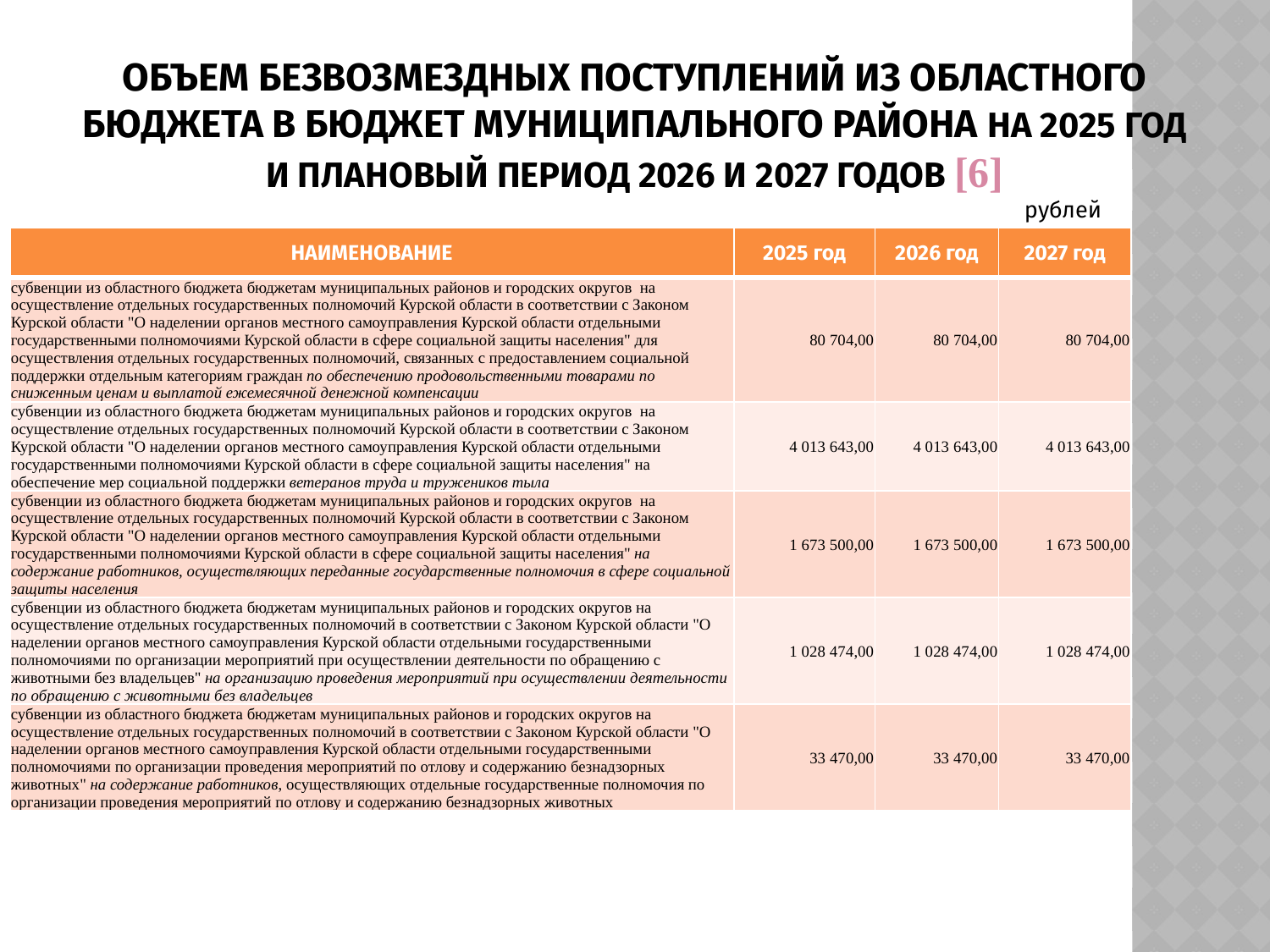

# ОБЪЕМ БЕЗВОЗМЕЗДНЫХ ПОСТУПЛЕНИЙ ИЗ ОБЛАСТНОГО БЮДЖЕТА В БЮДЖЕТ МУНИЦИПАЛЬНОГО РАЙОНА НА 2025 ГОД И ПЛАНОВЫЙ ПЕРИОД 2026 И 2027 ГОДОВ [6]
рублей
| НАИМЕНОВАНИЕ | 2025 год | 2026 год | 2027 год |
| --- | --- | --- | --- |
| субвенции из областного бюджета бюджетам муниципальных районов и городских округов на осуществление отдельных государственных полномочий Курской области в соответствии с Законом Курской области "О наделении органов местного самоуправления Курской области отдельными государственными полномочиями Курской области в сфере социальной защиты населения" для осуществления отдельных государственных полномочий, связанных с предоставлением социальной поддержки отдельным категориям граждан по обеспечению продовольственными товарами по сниженным ценам и выплатой ежемесячной денежной компенсации | 80 704,00 | 80 704,00 | 80 704,00 |
| субвенции из областного бюджета бюджетам муниципальных районов и городских округов на осуществление отдельных государственных полномочий Курской области в соответствии с Законом Курской области "О наделении органов местного самоуправления Курской области отдельными государственными полномочиями Курской области в сфере социальной защиты населения" на обеспечение мер социальной поддержки ветеранов труда и тружеников тыла | 4 013 643,00 | 4 013 643,00 | 4 013 643,00 |
| субвенции из областного бюджета бюджетам муниципальных районов и городских округов на осуществление отдельных государственных полномочий Курской области в соответствии с Законом Курской области "О наделении органов местного самоуправления Курской области отдельными государственными полномочиями Курской области в сфере социальной защиты населения" на содержание работников, осуществляющих переданные государственные полномочия в сфере социальной защиты населения | 1 673 500,00 | 1 673 500,00 | 1 673 500,00 |
| субвенции из областного бюджета бюджетам муниципальных районов и городских округов на осуществление отдельных государственных полномочий в соответствии с Законом Курской области "О наделении органов местного самоуправления Курской области отдельными государственными полномочиями по организации мероприятий при осуществлении деятельности по обращению с животными без владельцев" на организацию проведения мероприятий при осуществлении деятельности по обращению с животными без владельцев | 1 028 474,00 | 1 028 474,00 | 1 028 474,00 |
| субвенции из областного бюджета бюджетам муниципальных районов и городских округов на осуществление отдельных государственных полномочий в соответствии с Законом Курской области "О наделении органов местного самоуправления Курской области отдельными государственными полномочиями по организации проведения мероприятий по отлову и содержанию безнадзорных животных" на содержание работников, осуществляющих отдельные государственные полномочия по организации проведения мероприятий по отлову и содержанию безнадзорных животных | 33 470,00 | 33 470,00 | 33 470,00 |